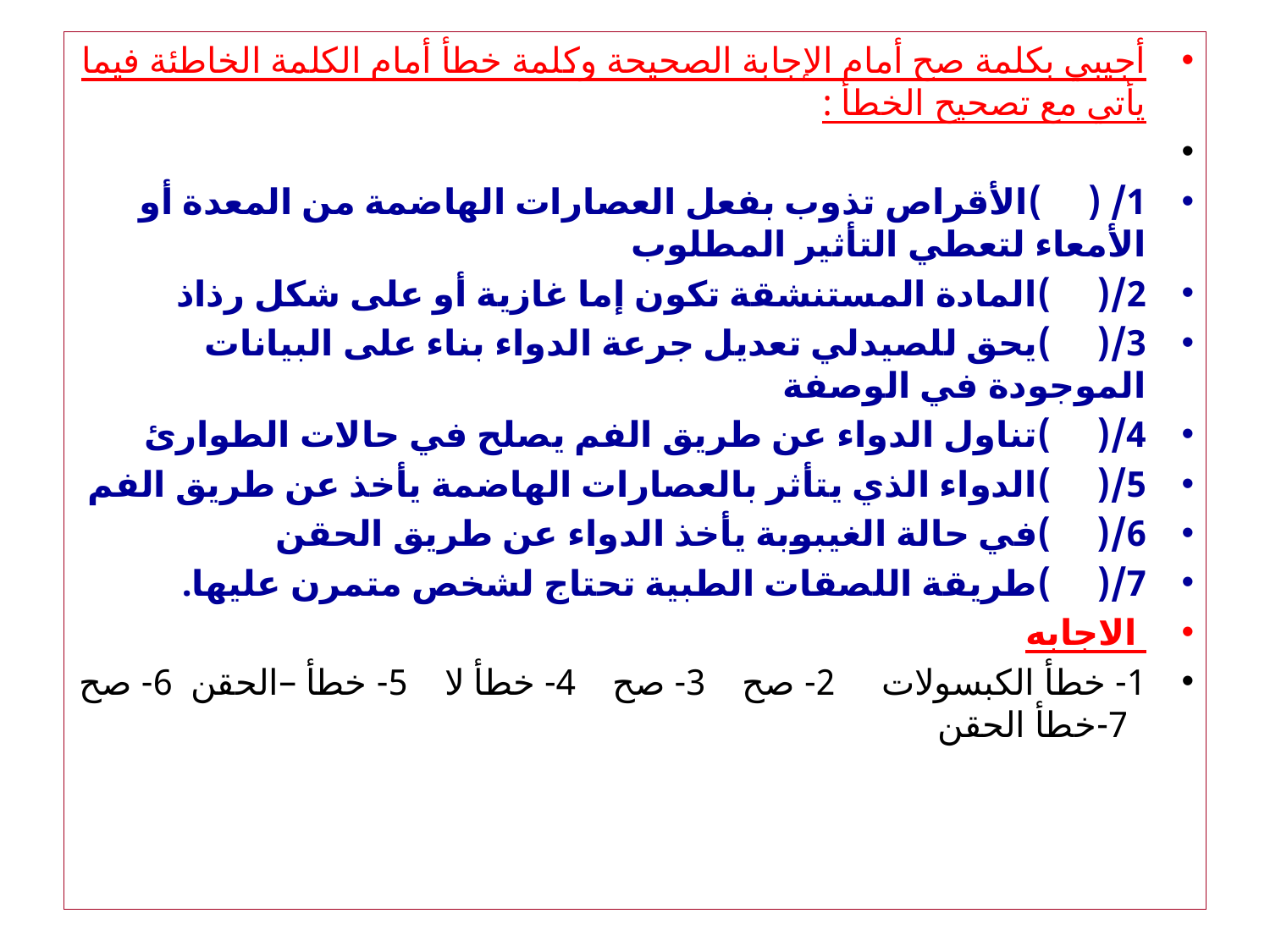

أجيبي بكلمة صح أمام الإجابة الصحيحة وكلمة خطأ أمام الكلمة الخاطئة فيما يأتي مع تصحيح الخطأ :

1/ (     )الأقراص تذوب بفعل العصارات الهاضمة من المعدة أو الأمعاء لتعطي التأثير المطلوب
2/(     )المادة المستنشقة تكون إما غازية أو على شكل رذاذ
3/(     )يحق للصيدلي تعديل جرعة الدواء بناء على البيانات الموجودة في الوصفة
4/(     )تناول الدواء عن طريق الفم يصلح في حالات الطوارئ
5/(     )الدواء الذي يتأثر بالعصارات الهاضمة يأخذ عن طريق الفم
6/(     )في حالة الغيبوبة يأخذ الدواء عن طريق الحقن
7/(     )طريقة اللصقات الطبية تحتاج لشخص متمرن عليها.
 الاجابه
1- خطأ الكبسولات     2- صح    3- صح    4- خطأ لا    5- خطأ –الحقن  6- صح   7-خطأ الحقن